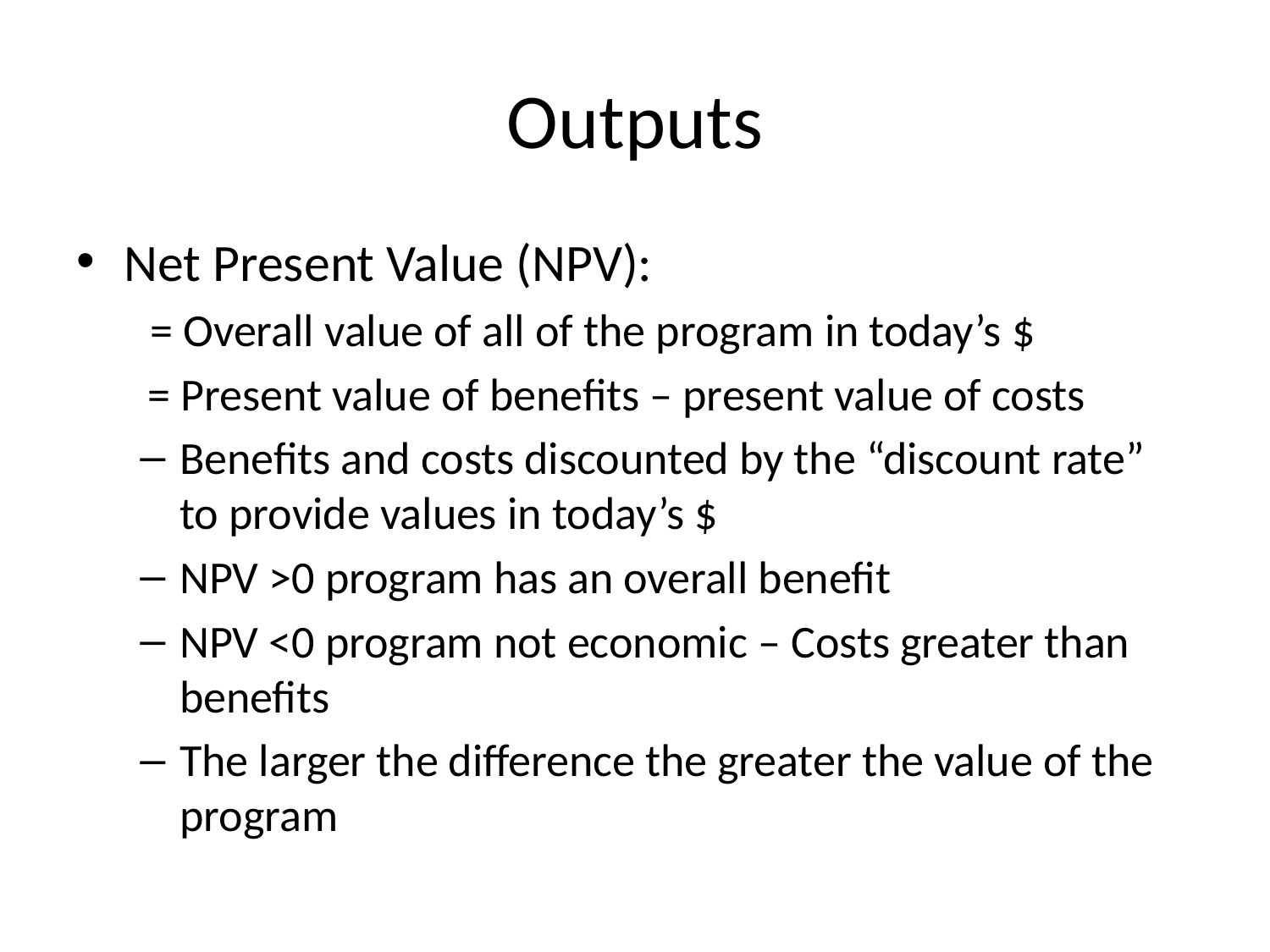

# Outputs
Net Present Value (NPV):
 = Overall value of all of the program in today’s $
= Present value of benefits – present value of costs
Benefits and costs discounted by the “discount rate” to provide values in today’s $
NPV >0 program has an overall benefit
NPV <0 program not economic – Costs greater than benefits
The larger the difference the greater the value of the program